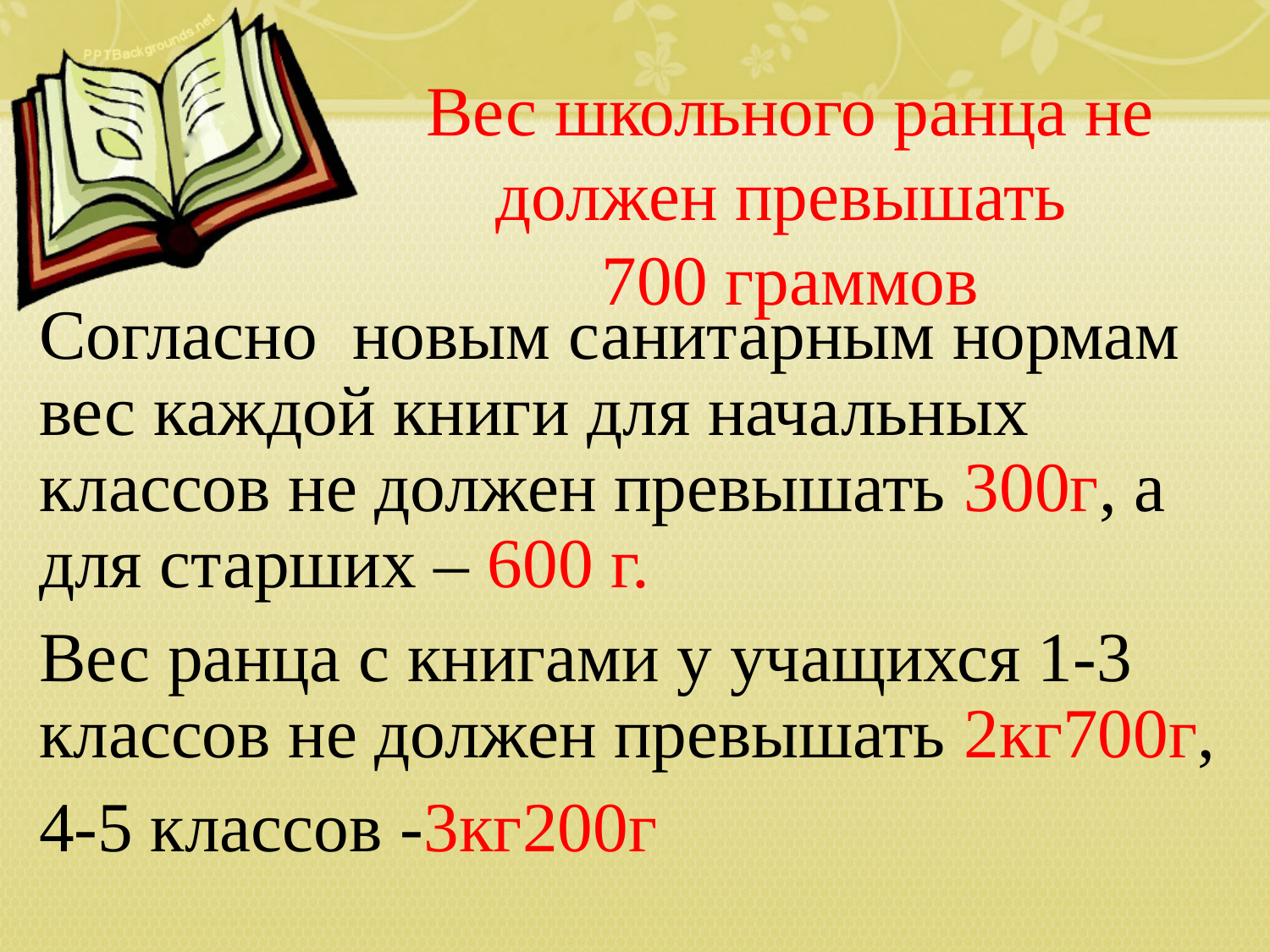

# Вес школьного ранца не должен превышать 700 граммов
Согласно  новым санитарным нормам вес каждой книги для начальных классов не должен превышать 300г, а для старших – 600 г.
Вес ранца с книгами у учащихся 1-3 классов не должен превышать 2кг700г,
4-5 классов -3кг200г